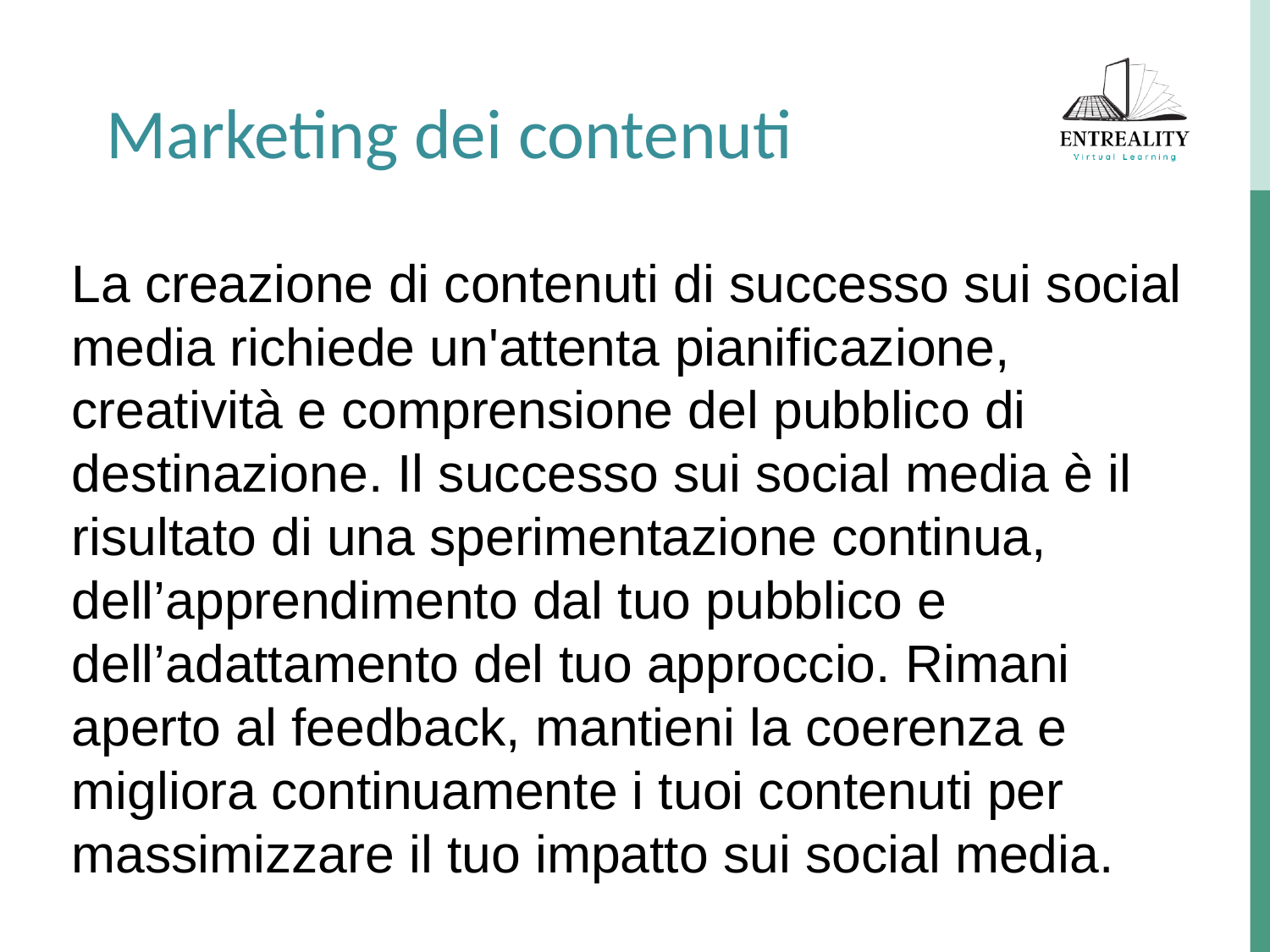

Marketing dei contenuti

La creazione di contenuti di successo sui social media richiede un'attenta pianificazione, creatività e comprensione del pubblico di destinazione. Il successo sui social media è il risultato di una sperimentazione continua, dell’apprendimento dal tuo pubblico e dell’adattamento del tuo approccio. Rimani aperto al feedback, mantieni la coerenza e migliora continuamente i tuoi contenuti per massimizzare il tuo impatto sui social media.